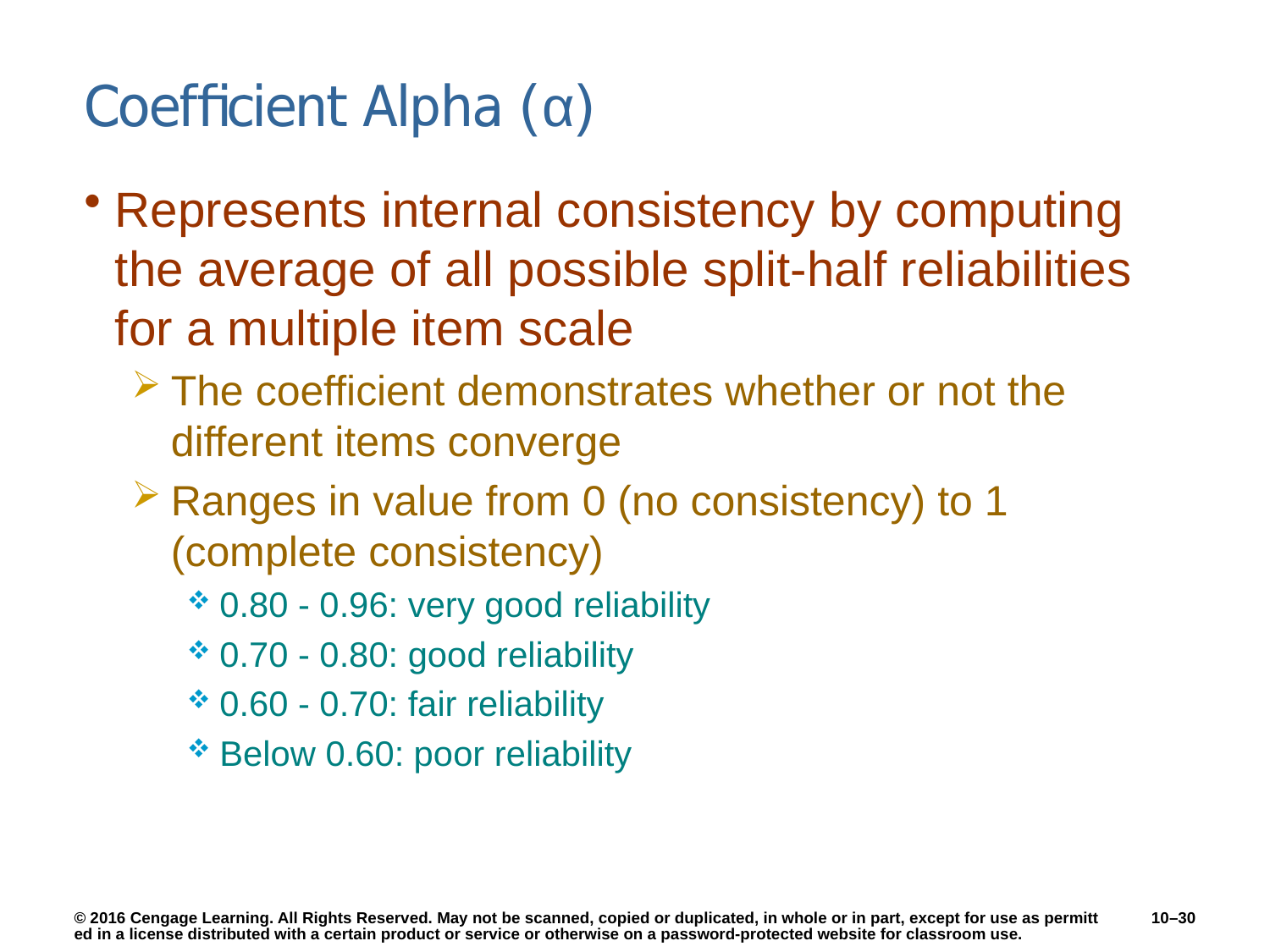

# Coefficient Alpha (α)
Represents internal consistency by computing the average of all possible split-half reliabilities for a multiple item scale
The coefficient demonstrates whether or not the different items converge
Ranges in value from 0 (no consistency) to 1 (complete consistency)
0.80 - 0.96: very good reliability
0.70 - 0.80: good reliability
0.60 - 0.70: fair reliability
Below 0.60: poor reliability

10–30
© 2016 Cengage Learning. All Rights Reserved. May not be scanned, copied or duplicated, in whole or in part, except for use as permitted in a license distributed with a certain product or service or otherwise on a password-protected website for classroom use.